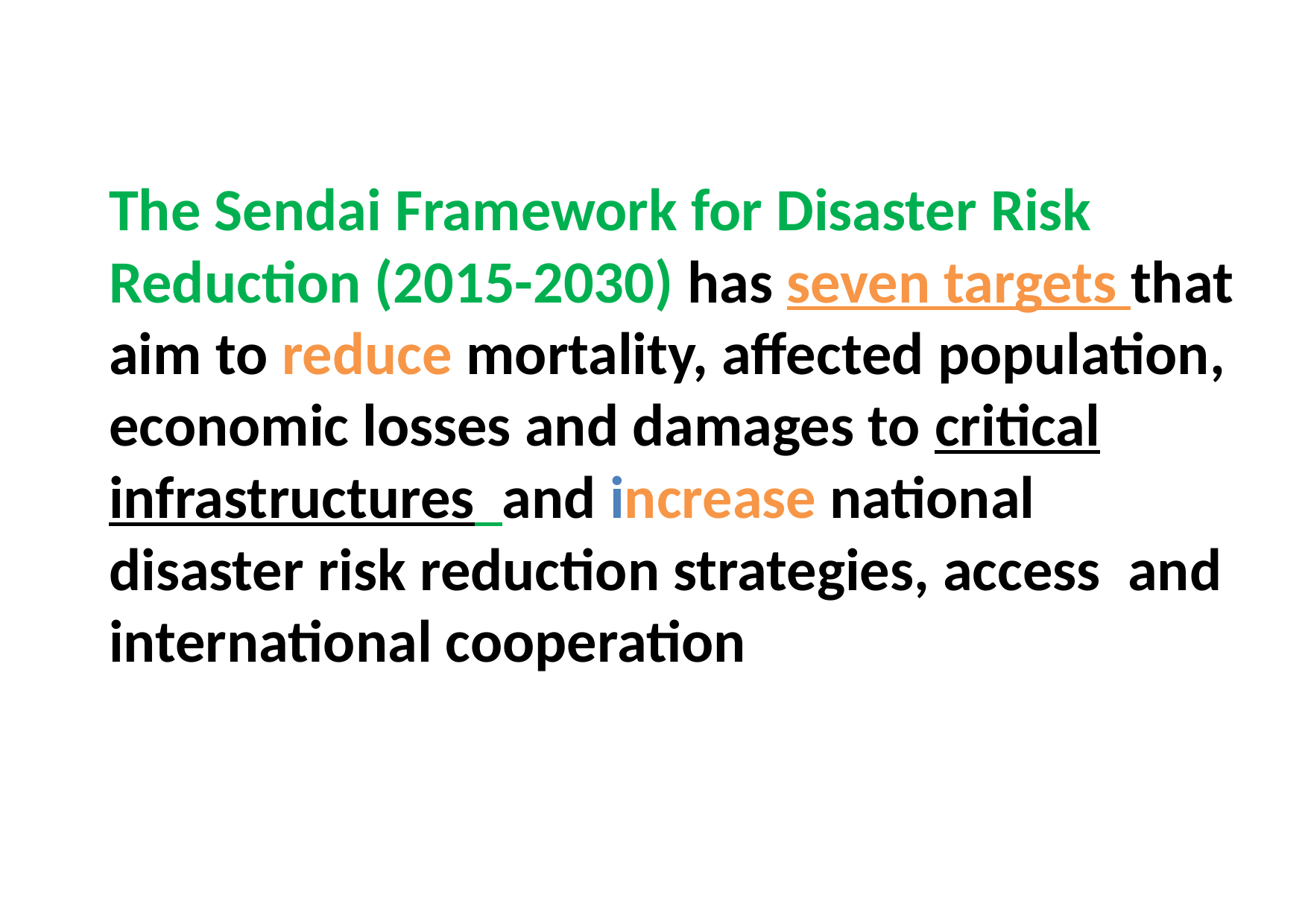

The Sendai Framework for Disaster Risk Reduction (2015-2030) has seven targets that aim to reduce mortality, affected population,  economic losses and damages to critical infrastructures  and increase national disaster risk reduction strategies, access  and international cooperation